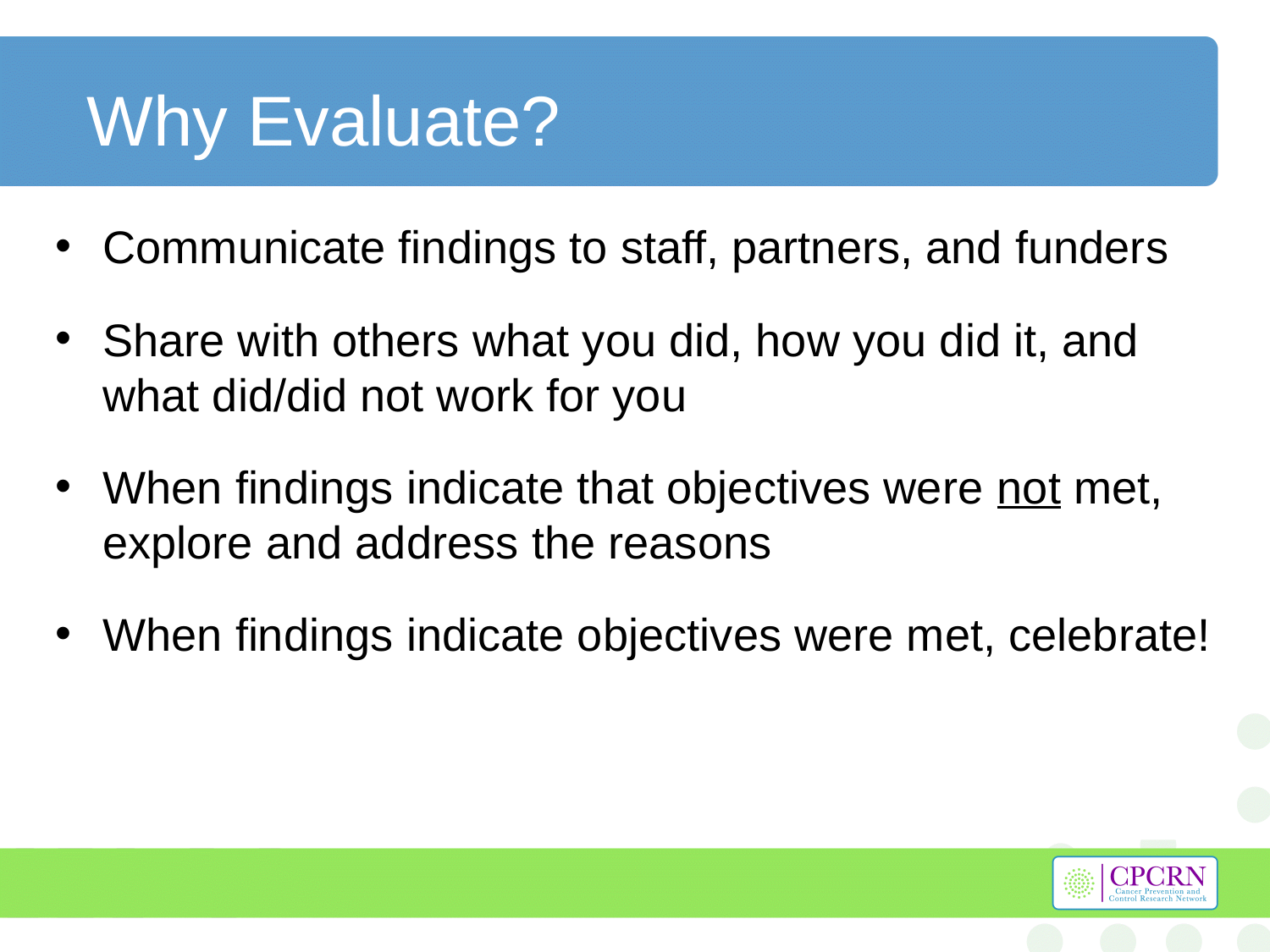

# Why Evaluate?
Communicate findings to staff, partners, and funders
Share with others what you did, how you did it, and what did/did not work for you
When findings indicate that objectives were not met, explore and address the reasons
When findings indicate objectives were met, celebrate!